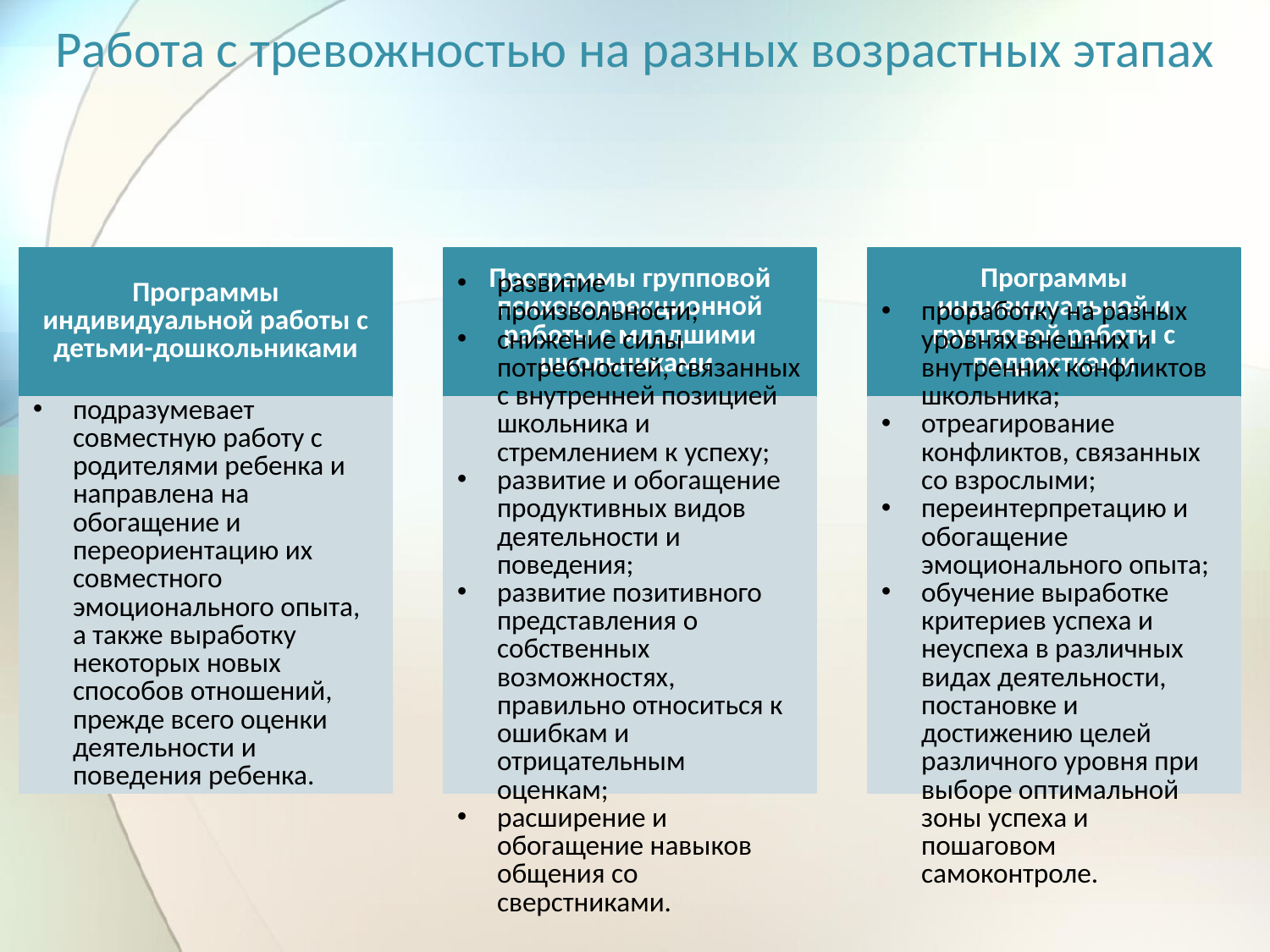

Работа с тревожностью на разных возрастных этапах
Программы индивидуальной работы с детьми-дошкольниками
подразумевает совместную работу с родителями ребенка и направлена на обогащение и переориентацию их совместного эмоционального опыта, а также выработку некоторых новых способов отношений, прежде всего оценки деятельности и поведения ребенка.
развитие позитивного представления о собственных возможностях, правильно относиться к ошибкам и отрицательным оценкам;
расширение и обогащение навыков общения со сверстниками.
отреагирование конфликтов, связанных со взрослыми;
обучение выработке критериев успеха и неуспеха в различных видах деятельности, постановке и достижению целей различного уровня при выборе оптимальной зоны успеха и пошаговом самоконтроле.
переинтерпретацию и обогащение эмоционального опыта;
развитие и обогащение продуктивных видов деятельности и поведения;